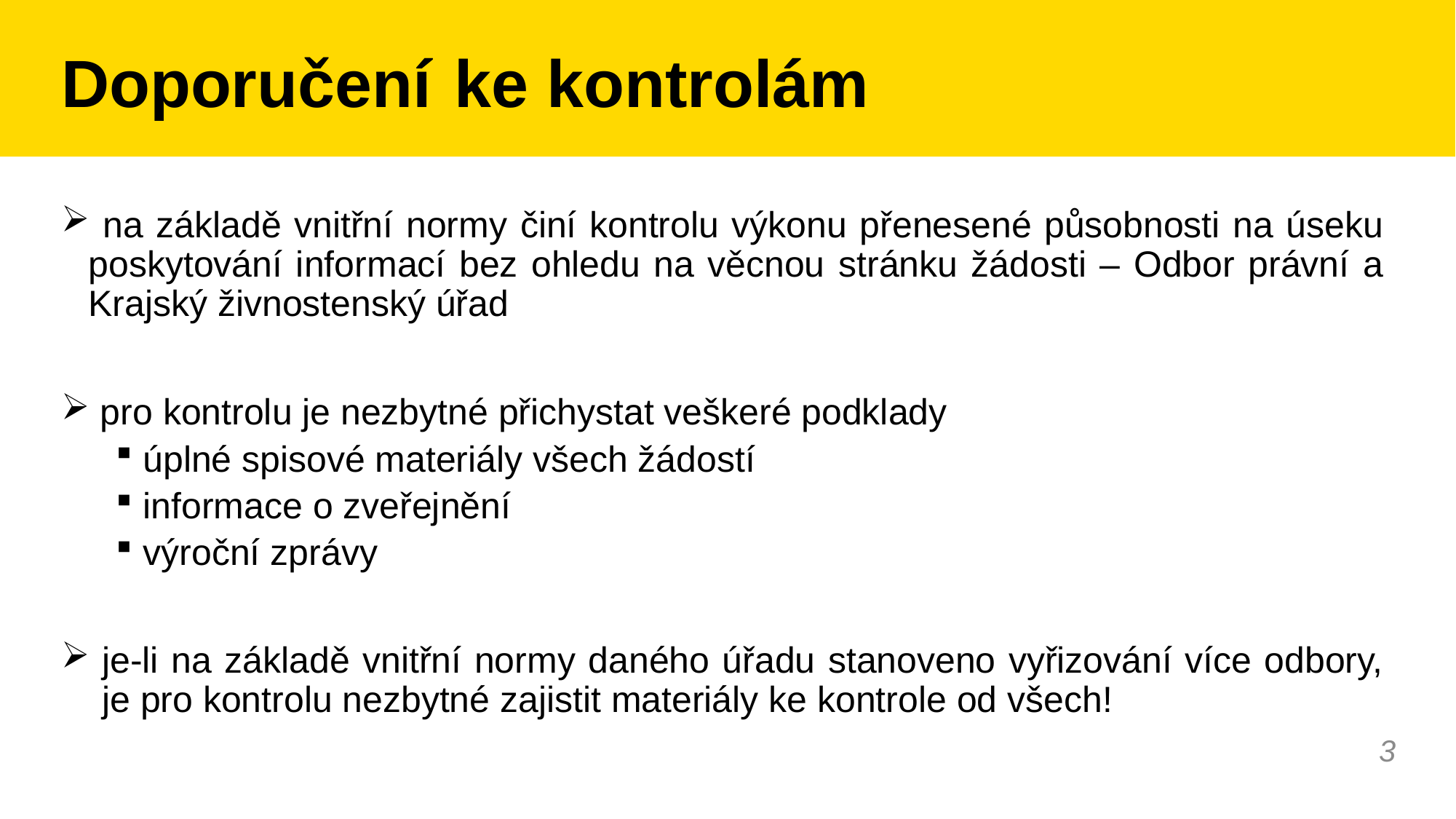

# Doporučení ke kontrolám
 na základě vnitřní normy činí kontrolu výkonu přenesené působnosti na úseku poskytování informací bez ohledu na věcnou stránku žádosti – Odbor právní a Krajský živnostenský úřad

 pro kontrolu je nezbytné přichystat veškeré podklady
úplné spisové materiály všech žádostí
informace o zveřejnění
výroční zprávy

je-li na základě vnitřní normy daného úřadu stanoveno vyřizování více odbory, je pro kontrolu nezbytné zajistit materiály ke kontrole od všech!

3